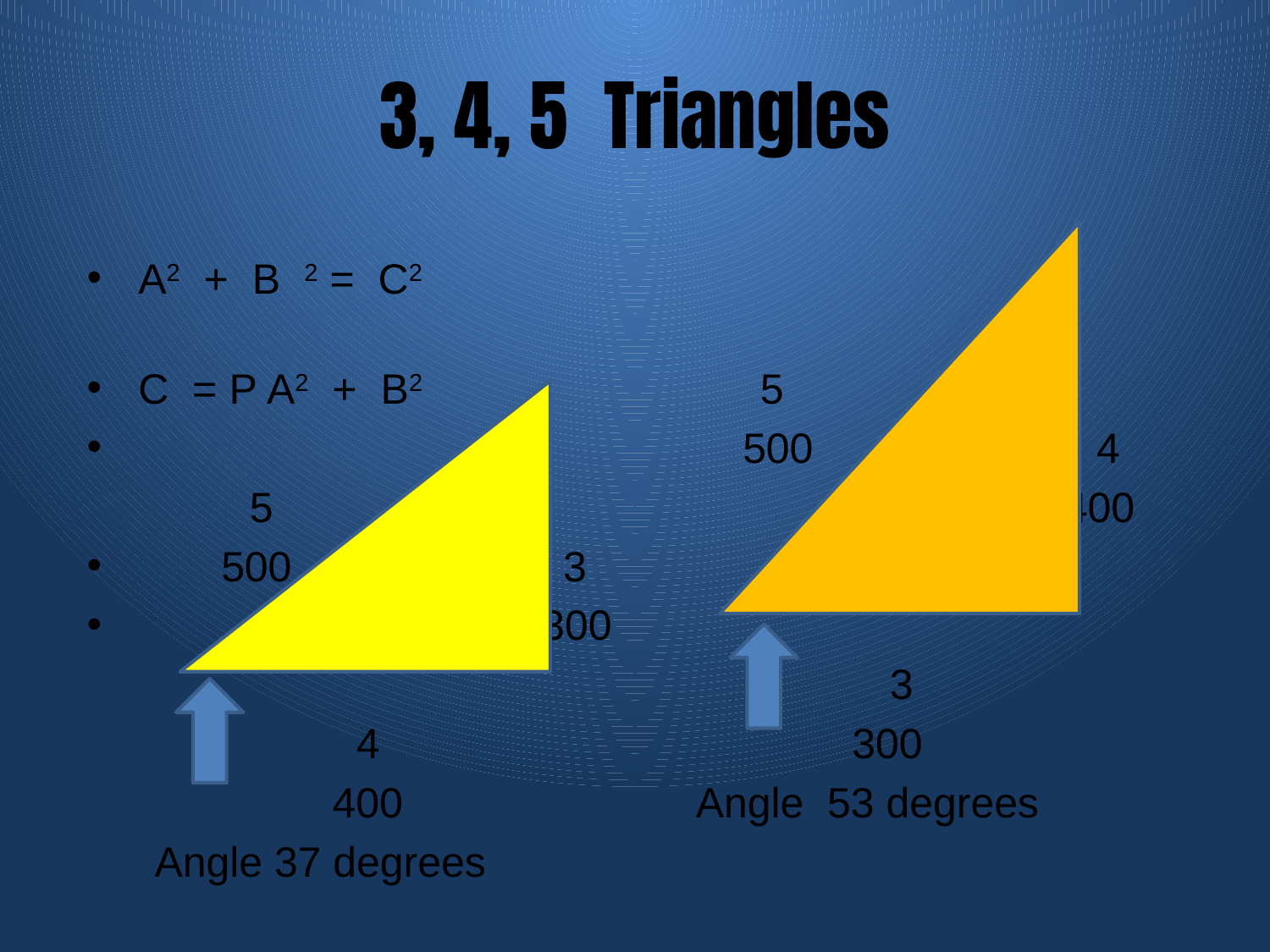

# 3, 4, 5  Triangles

A2  +  B  2 =  C2

C  = P A2  +  B2                             5
                                                   500                        4
            5                                                                   400
       500                       3
                                  300
                                                                  3
                     4                                        300
                   400                         Angle  53 degrees
    Angle 37 degrees